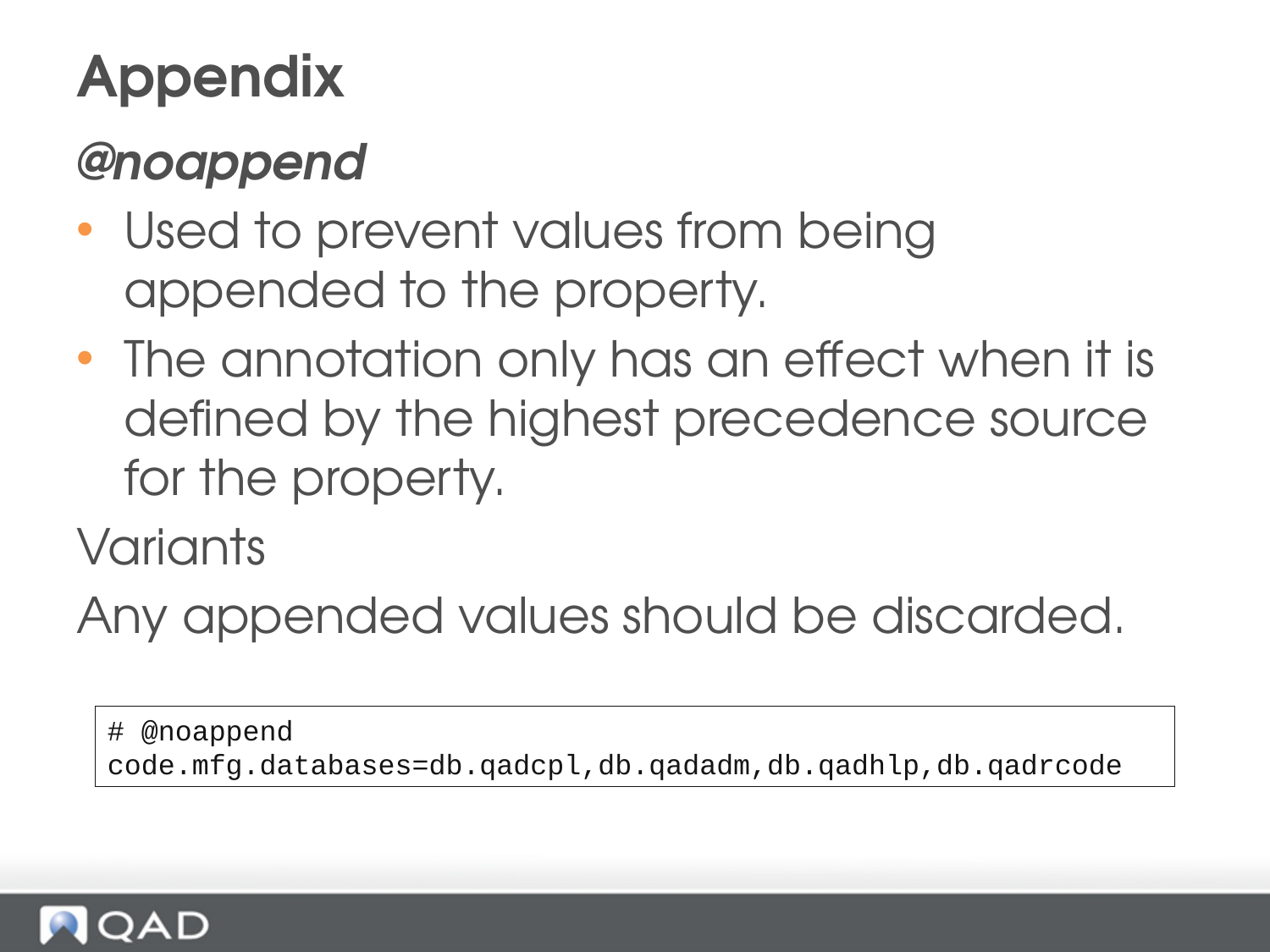

# Appendix
@noappend
Used to prevent values from being appended to the property.
The annotation only has an effect when it is defined by the highest precedence source for the property.
Variants
Any appended values should be discarded.
# @noappend
code.mfg.databases=db.qadcpl,db.qadadm,db.qadhlp,db.qadrcode